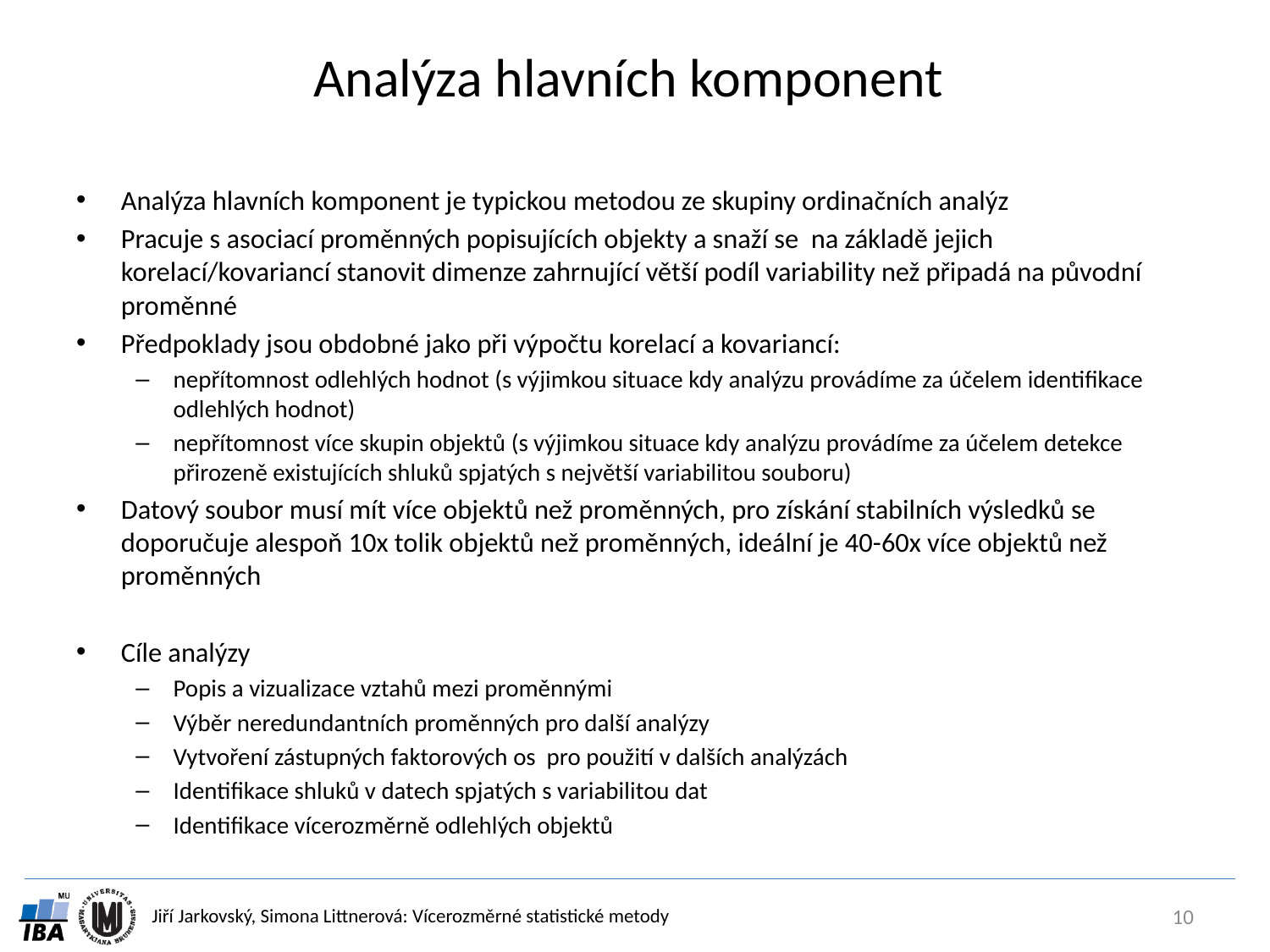

# Analýza hlavních komponent
Analýza hlavních komponent je typickou metodou ze skupiny ordinačních analýz
Pracuje s asociací proměnných popisujících objekty a snaží se  na základě jejich korelací/kovariancí stanovit dimenze zahrnující větší podíl variability než připadá na původní proměnné
Předpoklady jsou obdobné jako při výpočtu korelací a kovariancí:
nepřítomnost odlehlých hodnot (s výjimkou situace kdy analýzu provádíme za účelem identifikace odlehlých hodnot)
nepřítomnost více skupin objektů (s výjimkou situace kdy analýzu provádíme za účelem detekce přirozeně existujících shluků spjatých s největší variabilitou souboru)
Datový soubor musí mít více objektů než proměnných, pro získání stabilních výsledků se doporučuje alespoň 10x tolik objektů než proměnných, ideální je 40-60x více objektů než proměnných

Cíle analýzy
Popis a vizualizace vztahů mezi proměnnými
Výběr neredundantních proměnných pro další analýzy
Vytvoření zástupných faktorových os  pro použití v dalších analýzách
Identifikace shluků v datech spjatých s variabilitou dat
Identifikace vícerozměrně odlehlých objektů

10